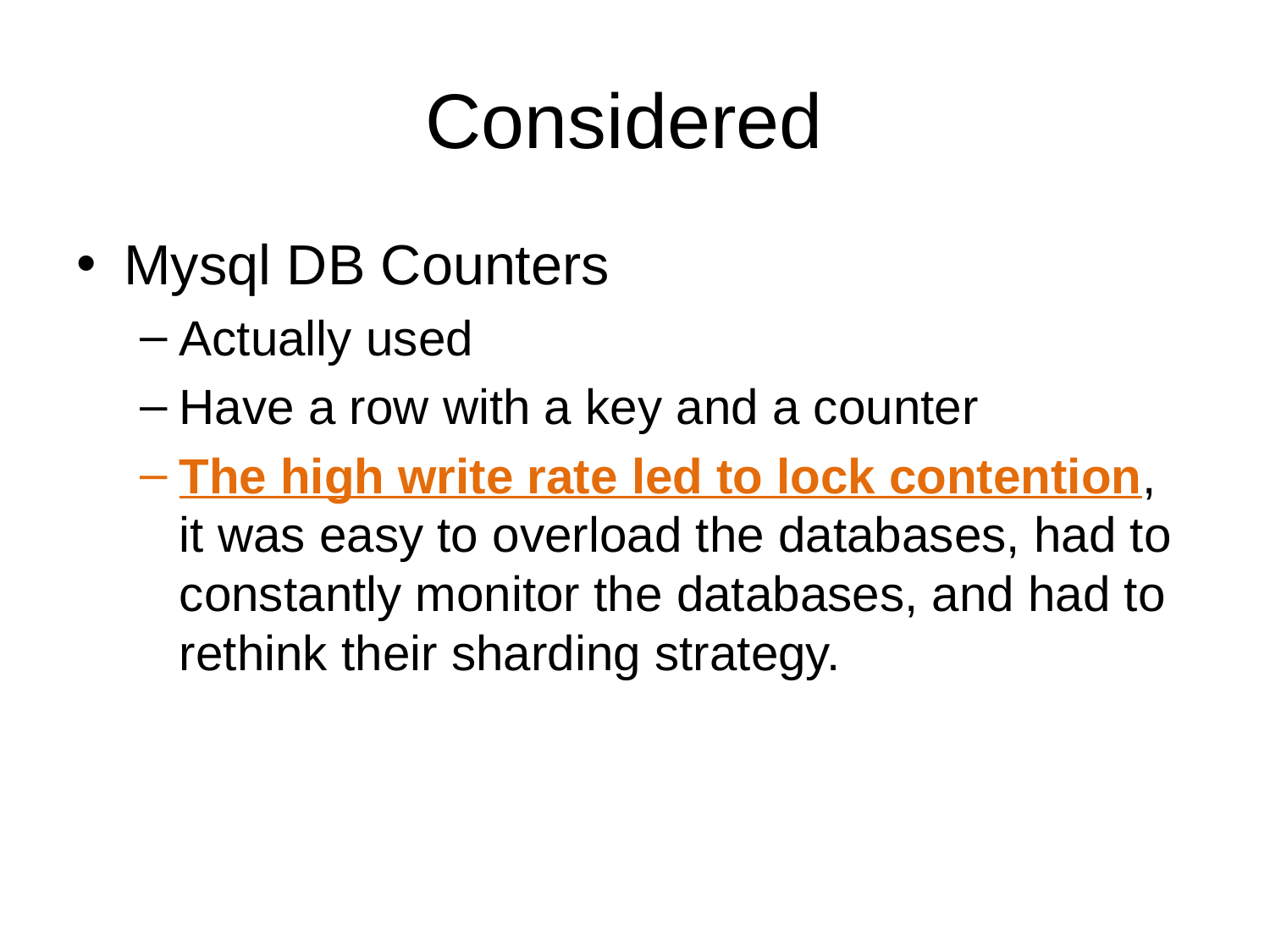

# Considered
Mysql DB Counters
Actually used
Have a row with a key and a counter
The high write rate led to lock contention, it was easy to overload the databases, had to constantly monitor the databases, and had to rethink their sharding strategy.